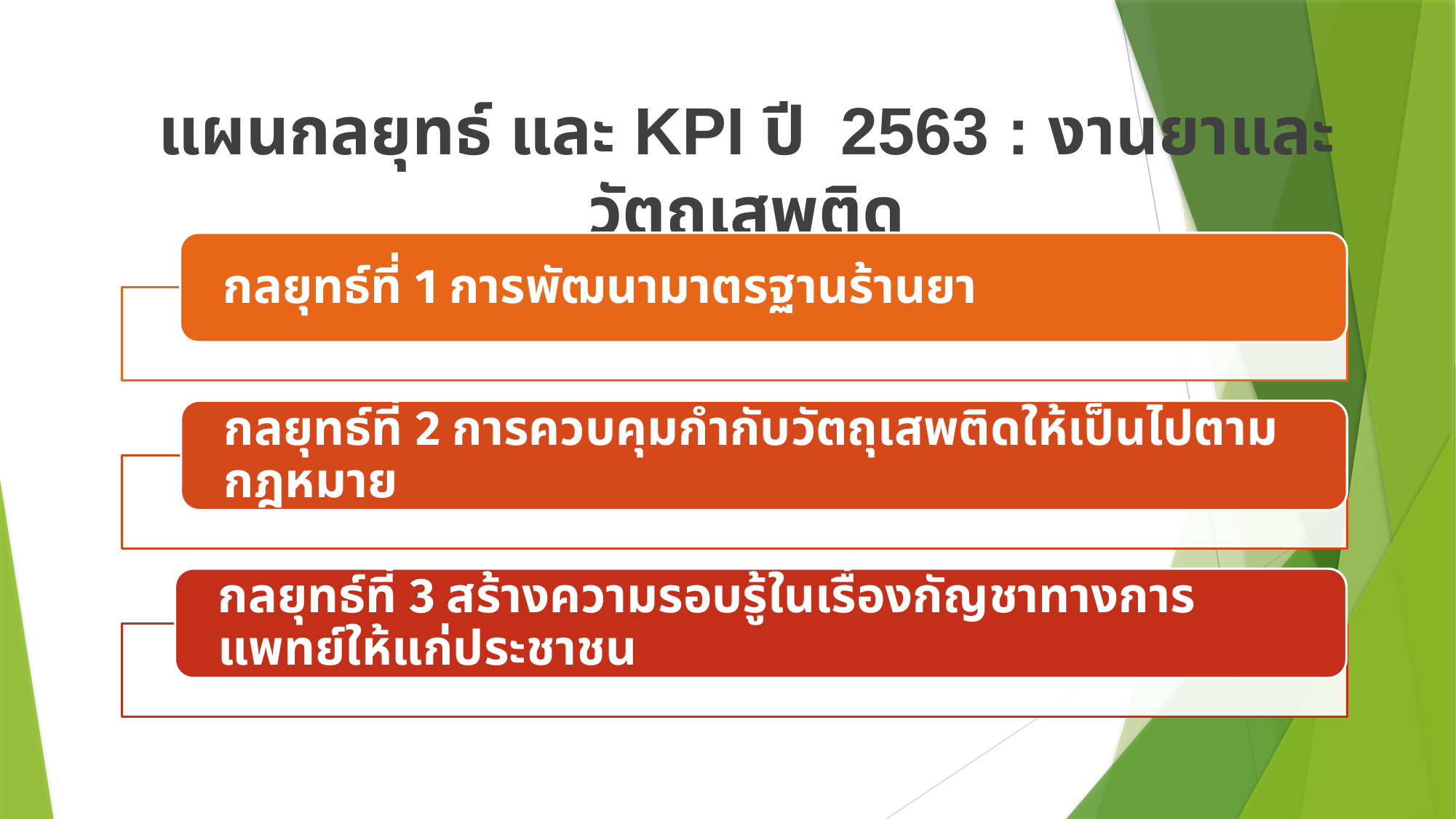

# แผนกลยุทธ์ และ KPI ปี  2563 : งานยาและวัตถุเสพติด
กลยุทธ์ที่ 1 การพัฒนามาตรฐานร้านยา
กลยุทธ์ที่ 2 การควบคุมกำกับวัตถุเสพติดให้เป็นไปตามกฎหมาย
กลยุทธ์ที่ 3 สร้างความรอบรู้ในเรื่องกัญชาทางการแพทย์ให้แก่ประชาชน